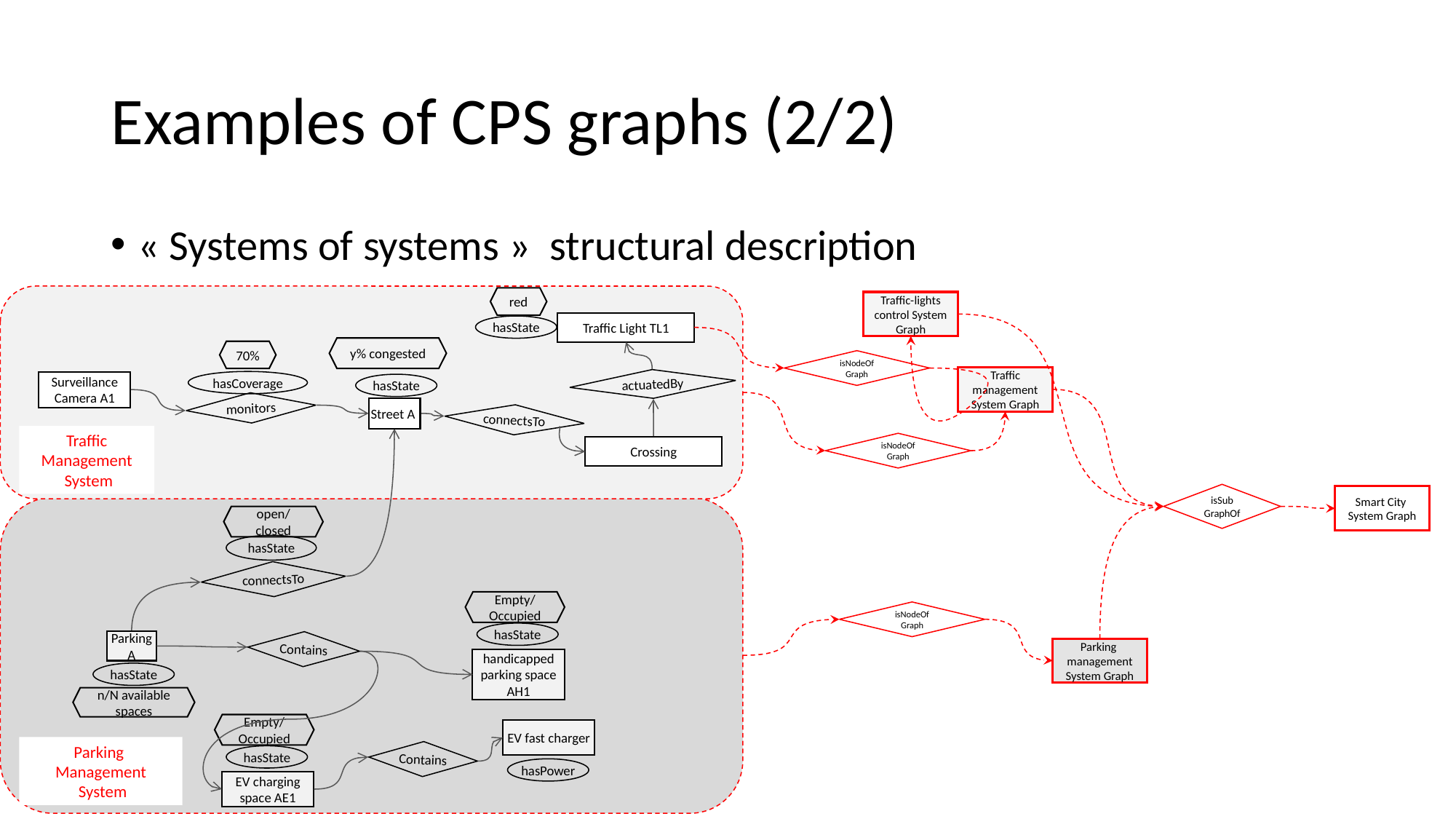

# Examples of CPS graphs (2/2)
« Systems of systems »  structural description

red
Traffic-lights control System Graph
Traffic Light TL1
hasState
y% congested
70%
isNodeOf
Graph
Traffic management System Graph
actuatedBy
hasCoverage
Surveillance
Camera A1
hasState
monitors
Street A
connectsTo

Traffic
Management
 System
isNodeOf
Graph
Crossing
isSub
GraphOf
Smart City
System Graph

open/
closed
hasState
connectsTo
Empty/
Occupied
isNodeOf
Graph
hasState
Parking A
Contains
Parking
management System Graph
handicapped
parking space AH1
hasState
n/N available spaces
Empty/
Occupied
EV fast charger
Parking  Management
 System
Contains
hasState
hasPower
EV charging
space AE1